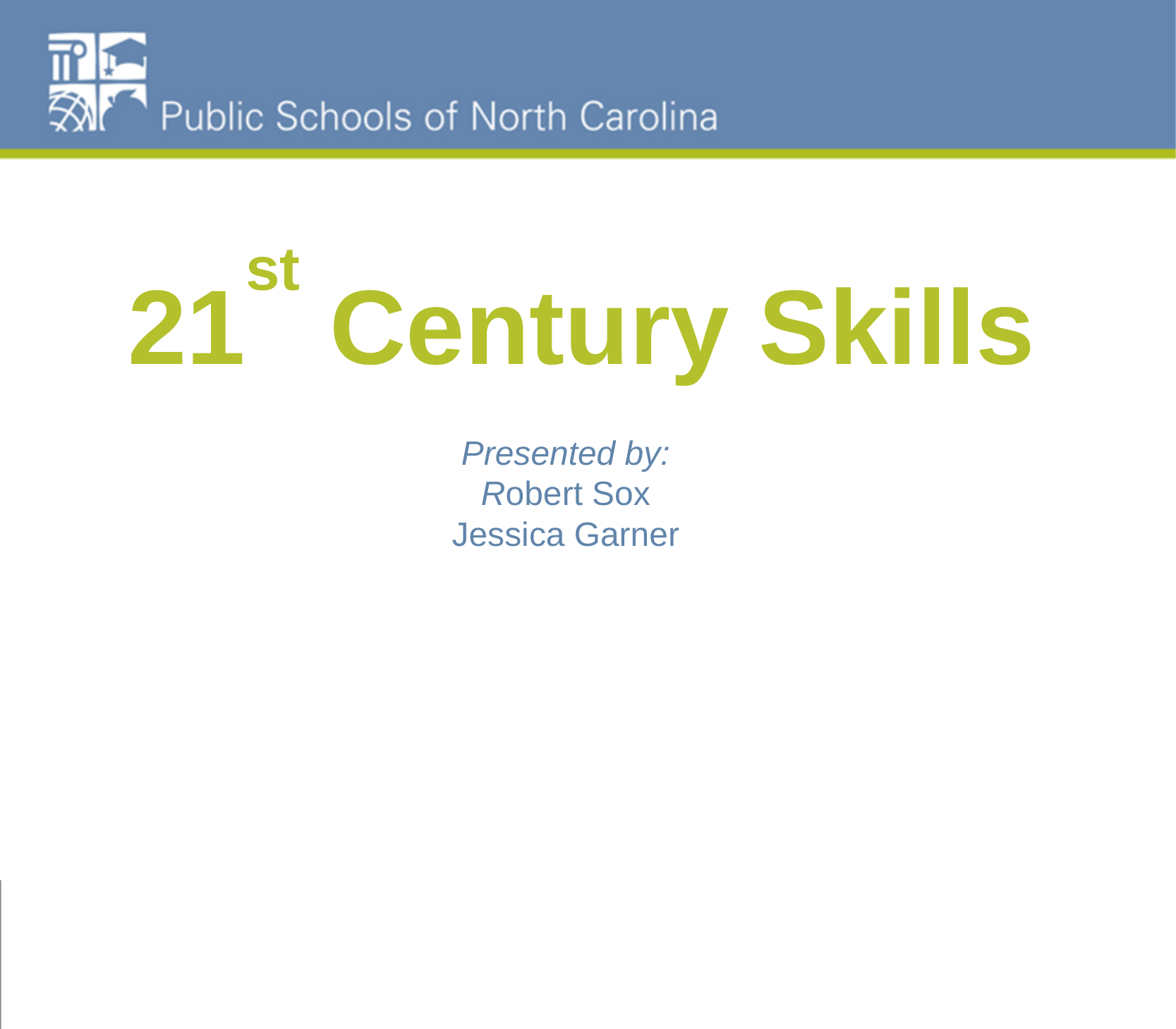

21st Century Skills
Presented by:
Robert Sox
Jessica Garner